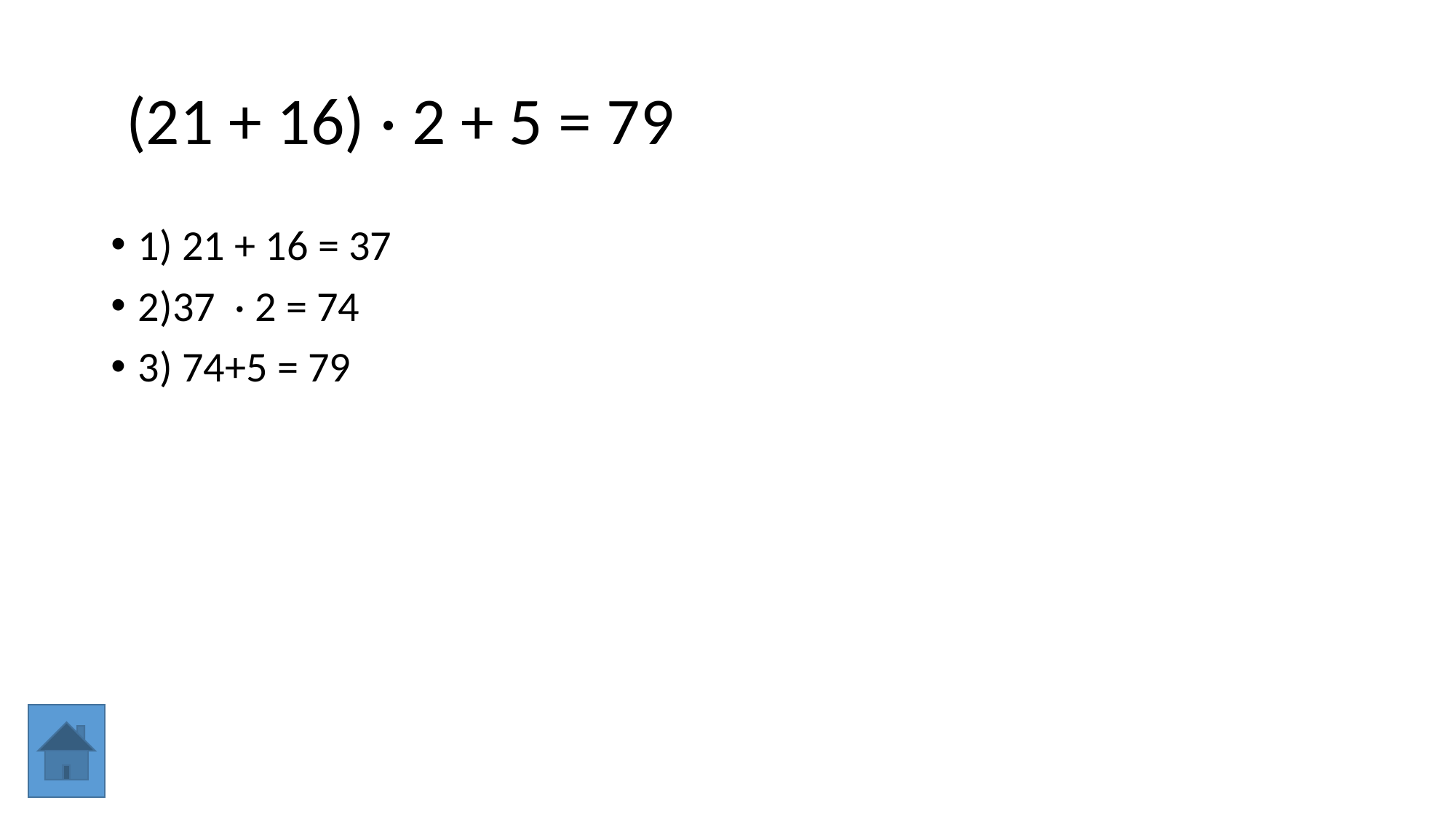

# (21 + 16) · 2 + 5 = 79
1) 21 + 16 = 37
2)37  · 2 = 74
3) 74+5 = 79